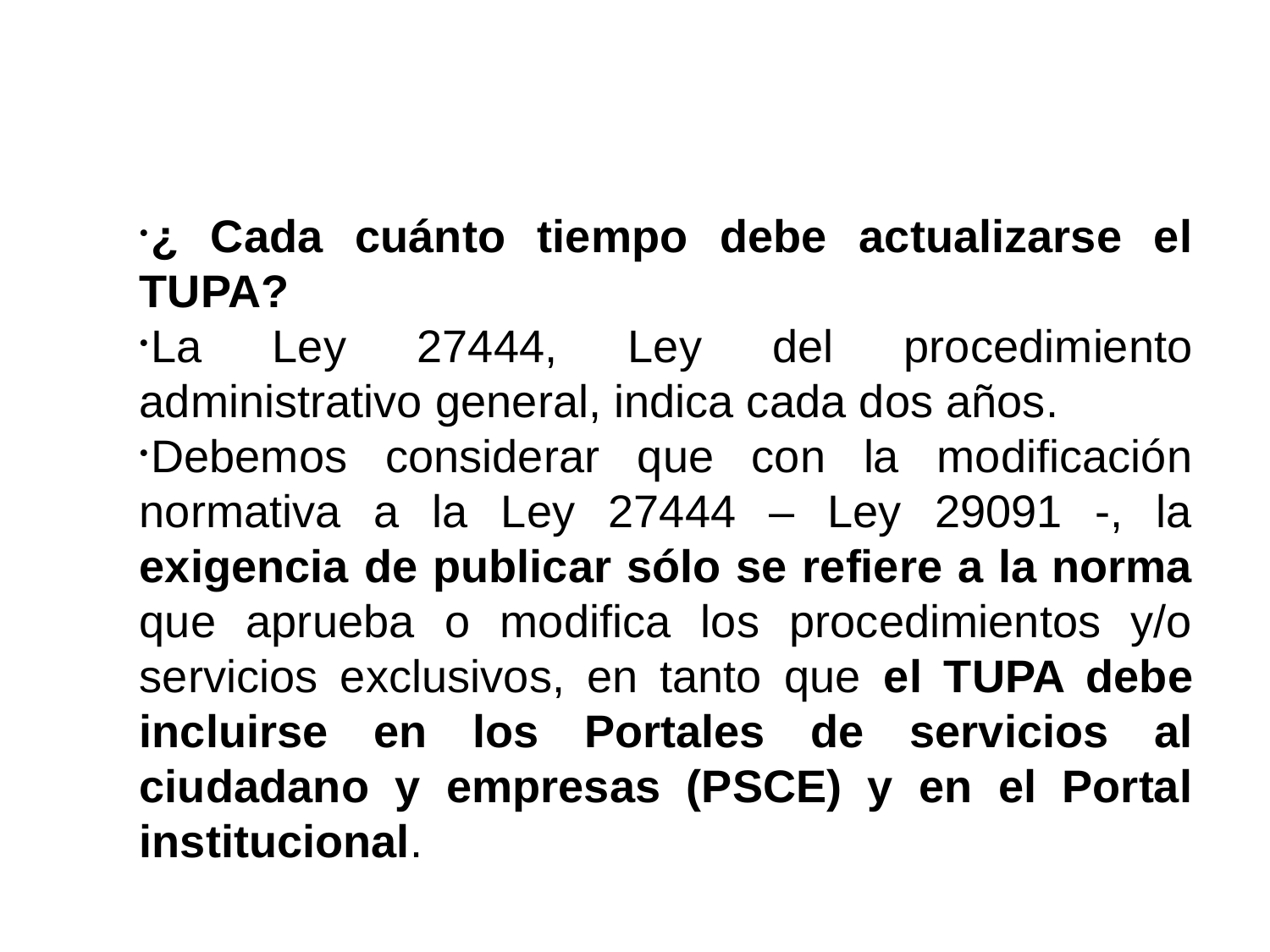

¿ Cada cuánto tiempo debe actualizarse el TUPA?
La Ley 27444, Ley del procedimiento administrativo general, indica cada dos años.
Debemos considerar que con la modificación normativa a la Ley 27444 – Ley 29091 -, la exigencia de publicar sólo se refiere a la norma que aprueba o modifica los procedimientos y/o servicios exclusivos, en tanto que el TUPA debe incluirse en los Portales de servicios al ciudadano y empresas (PSCE) y en el Portal institucional.